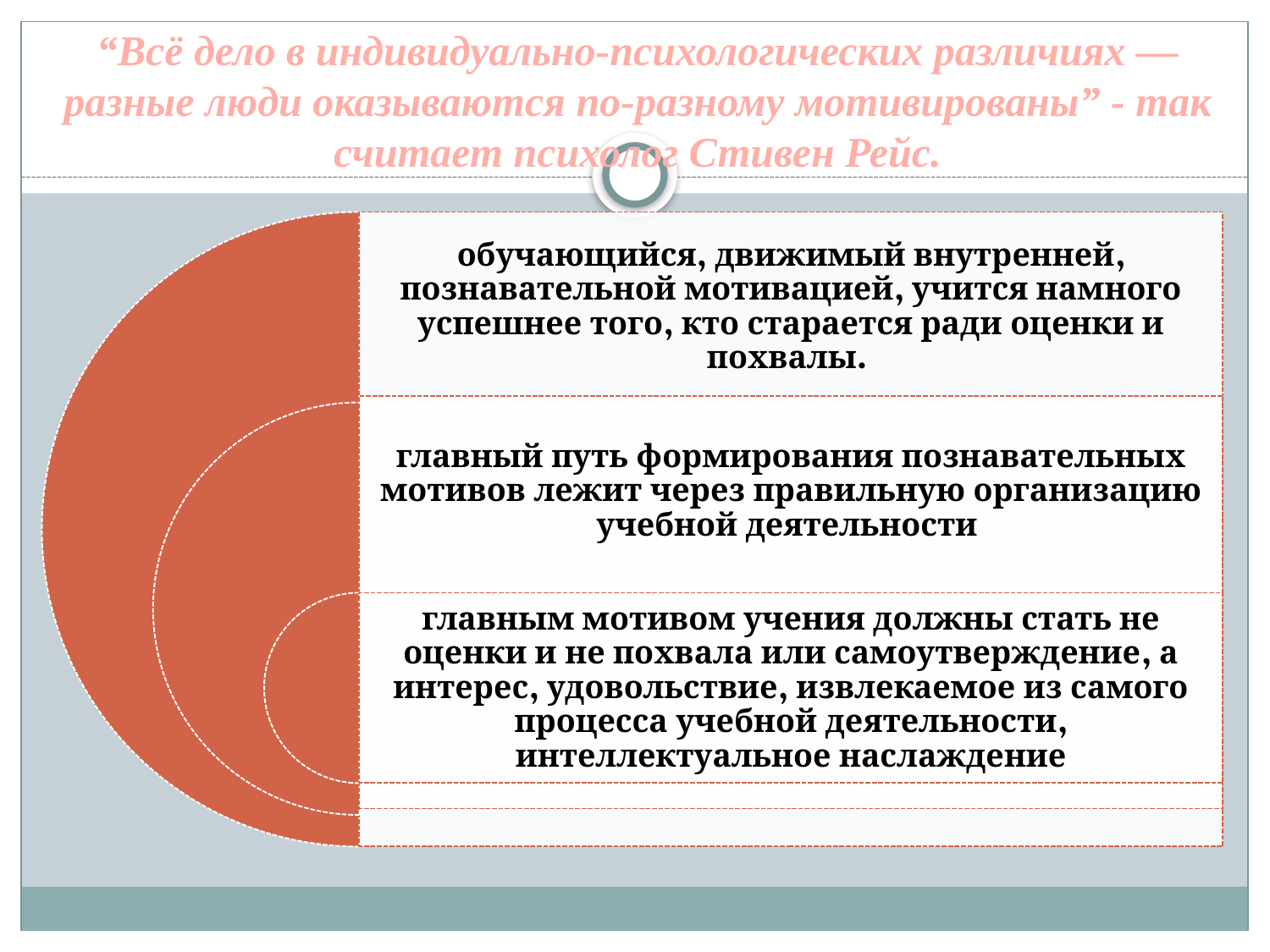

# “Всё дело в индивидуально-психологических различиях — разные люди оказываются по-разному мотивированы” - так считает психолог Стивен Рейс.
обучающийся, движимый внутренней, познавательной мотивацией, учится намного успешнее того, кто старается ради оценки и похвалы.
главный путь формирования познавательных мотивов лежит через правильную организацию учебной деятельности
главным мотивом учения должны стать не оценки и не похвала или самоутверждение, а интерес, удовольствие, извлекаемое из самого процесса учебной деятельности, интеллектуальное наслаждение